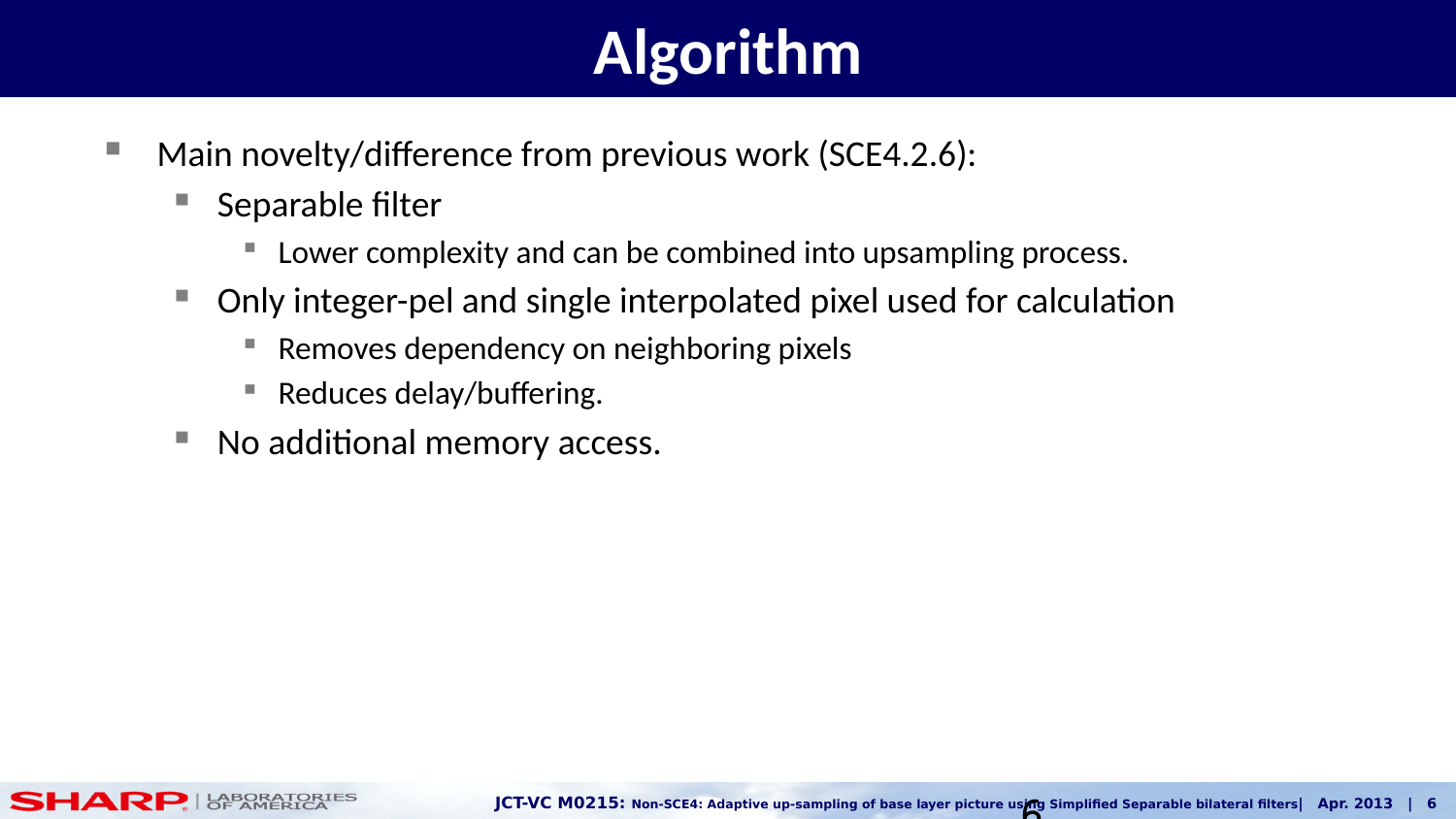

# Algorithm
Main novelty/difference from previous work (SCE4.2.6):
Separable filter
Lower complexity and can be combined into upsampling process.
Only integer-pel and single interpolated pixel used for calculation
Removes dependency on neighboring pixels
Reduces delay/buffering.
No additional memory access.

6